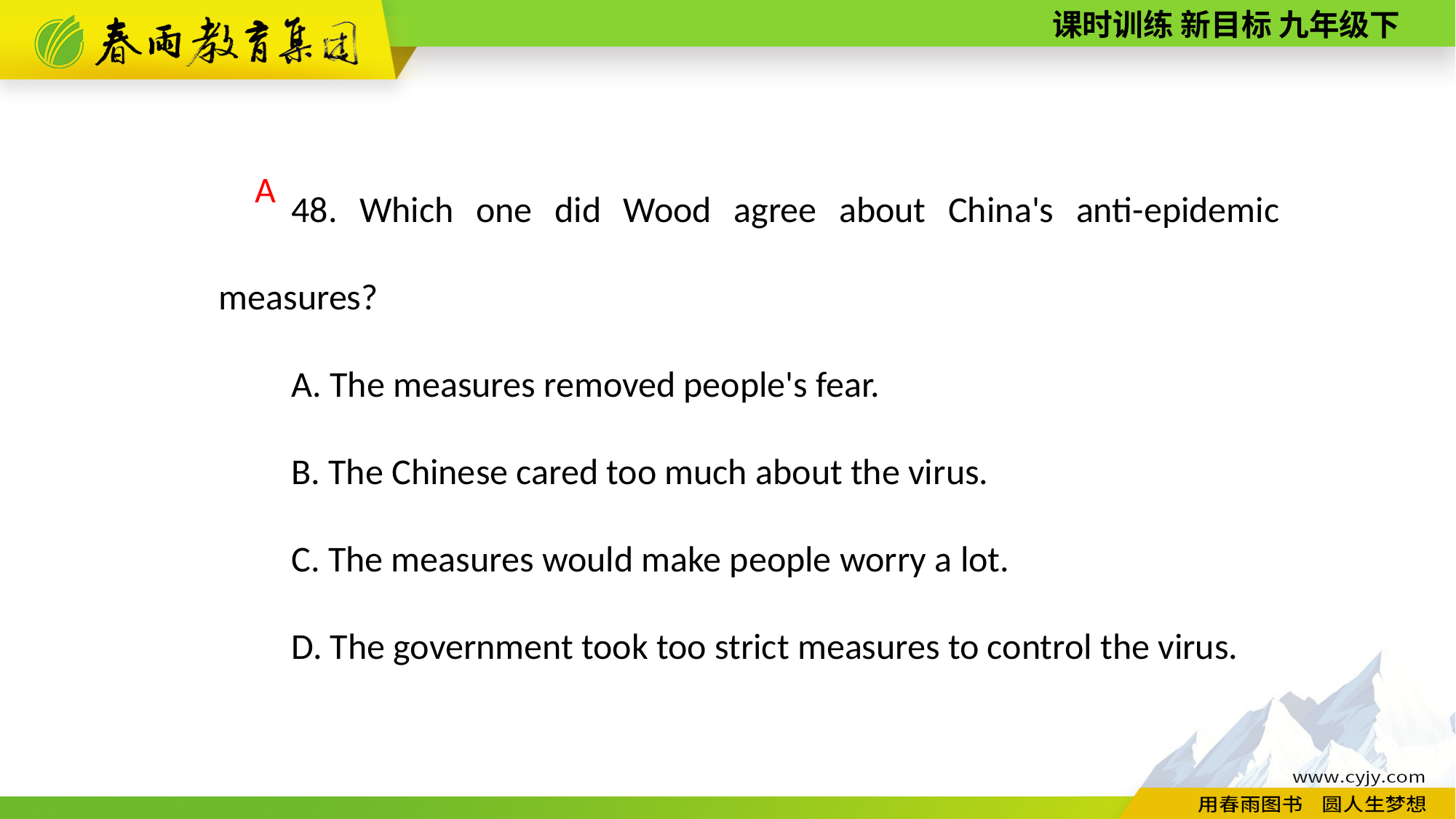

48. Which one did Wood agree about China's anti­-epidemic measures?
A. The measures removed people's fear.
B. The Chinese cared too much about the virus.
C. The measures would make people worry a lot.
D. The government took too strict measures to control the virus.
A